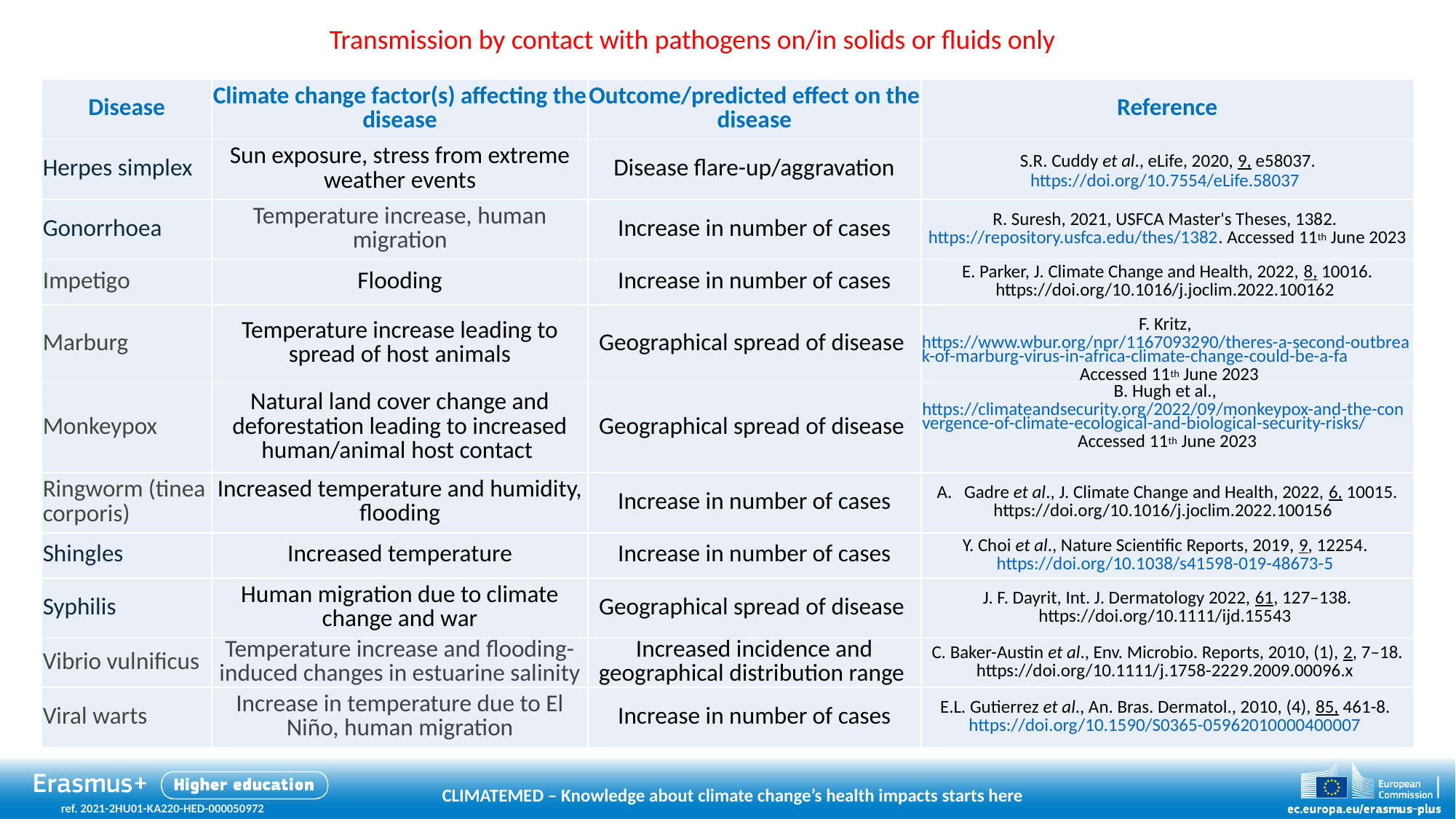

Transmission by contact with pathogens on/in solids or fluids only
| Disease | Climate change factor(s) affecting the disease | Outcome/predicted effect on the disease | Reference |
| --- | --- | --- | --- |
| Herpes simplex | Sun exposure, stress from extreme weather events | Disease flare-up/aggravation | S.R. Cuddy et al., eLife, 2020, 9, e58037. https://doi.org/10.7554/eLife.58037 |
| Gonorrhoea | Temperature increase, human migration | Increase in number of cases | R. Suresh, 2021, USFCA Master's Theses, 1382. https://repository.usfca.edu/thes/1382. Accessed 11th June 2023 |
| Impetigo | Flooding | Increase in number of cases | E. Parker, J. Climate Change and Health, 2022, 8, 10016. https://doi.org/10.1016/j.joclim.2022.100162 |
| Marburg | Temperature increase leading to spread of host animals | Geographical spread of disease | F. Kritz, https://www.wbur.org/npr/1167093290/theres-a-second-outbreak-of-marburg-virus-in-africa-climate-change-could-be-a-fa Accessed 11th June 2023 |
| Monkeypox | Natural land cover change and deforestation leading to increased human/animal host contact | Geographical spread of disease | B. Hugh et al., https://climateandsecurity.org/2022/09/monkeypox-and-the-convergence-of-climate-ecological-and-biological-security-risks/ Accessed 11th June 2023 |
| Ringworm (tinea corporis) | Increased temperature and humidity, flooding | Increase in number of cases | Gadre et al., J. Climate Change and Health, 2022, 6, 10015. https://doi.org/10.1016/j.joclim.2022.100156 |
| Shingles | Increased temperature | Increase in number of cases | Y. Choi et al., Nature Scientific Reports, 2019, 9, 12254. https://doi.org/10.1038/s41598-019-48673-5 |
| Syphilis | Human migration due to climate change and war | Geographical spread of disease | J. F. Dayrit, Int. J. Dermatology 2022, 61, 127–138. https://doi.org/10.1111/ijd.15543 |
| Vibrio vulnificus | Temperature increase and flooding-induced changes in estuarine salinity | Increased incidence and geographical distribution range | C. Baker-Austin et al., Env. Microbio. Reports, 2010, (1), 2, 7–18. https://doi.org/10.1111/j.1758-2229.2009.00096.x |
| Viral warts | Increase in temperature due to El Niño, human migration | Increase in number of cases | E.L. Gutierrez et al., An. Bras. Dermatol., 2010, (4), 85, 461-8. https://doi.org/10.1590/S0365-05962010000400007 |